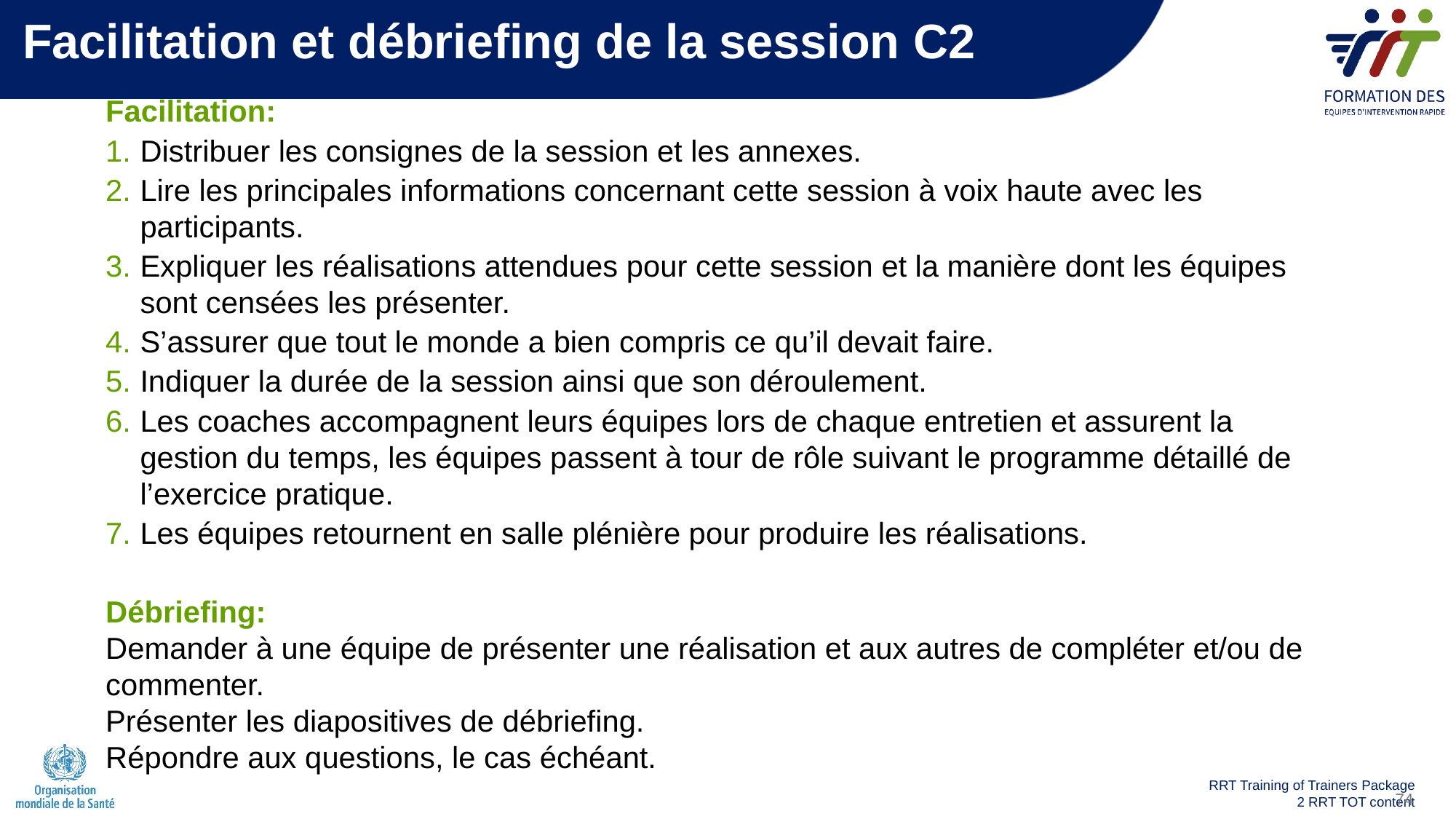

# Facilitation et débriefing de la session C2
Facilitation:
Distribuer les consignes de la session et les annexes.
Lire les principales informations concernant cette session à voix haute avec les participants.
Expliquer les réalisations attendues pour cette session et la manière dont les équipes sont censées les présenter.
S’assurer que tout le monde a bien compris ce qu’il devait faire.
Indiquer la durée de la session ainsi que son déroulement.
Les coaches accompagnent leurs équipes lors de chaque entretien et assurent la gestion du temps, les équipes passent à tour de rôle suivant le programme détaillé de l’exercice pratique.
Les équipes retournent en salle plénière pour produire les réalisations.

Débriefing:
Demander à une équipe de présenter une réalisation et aux autres de compléter et/ou de commenter.
Présenter les diapositives de débriefing.
Répondre aux questions, le cas échéant.